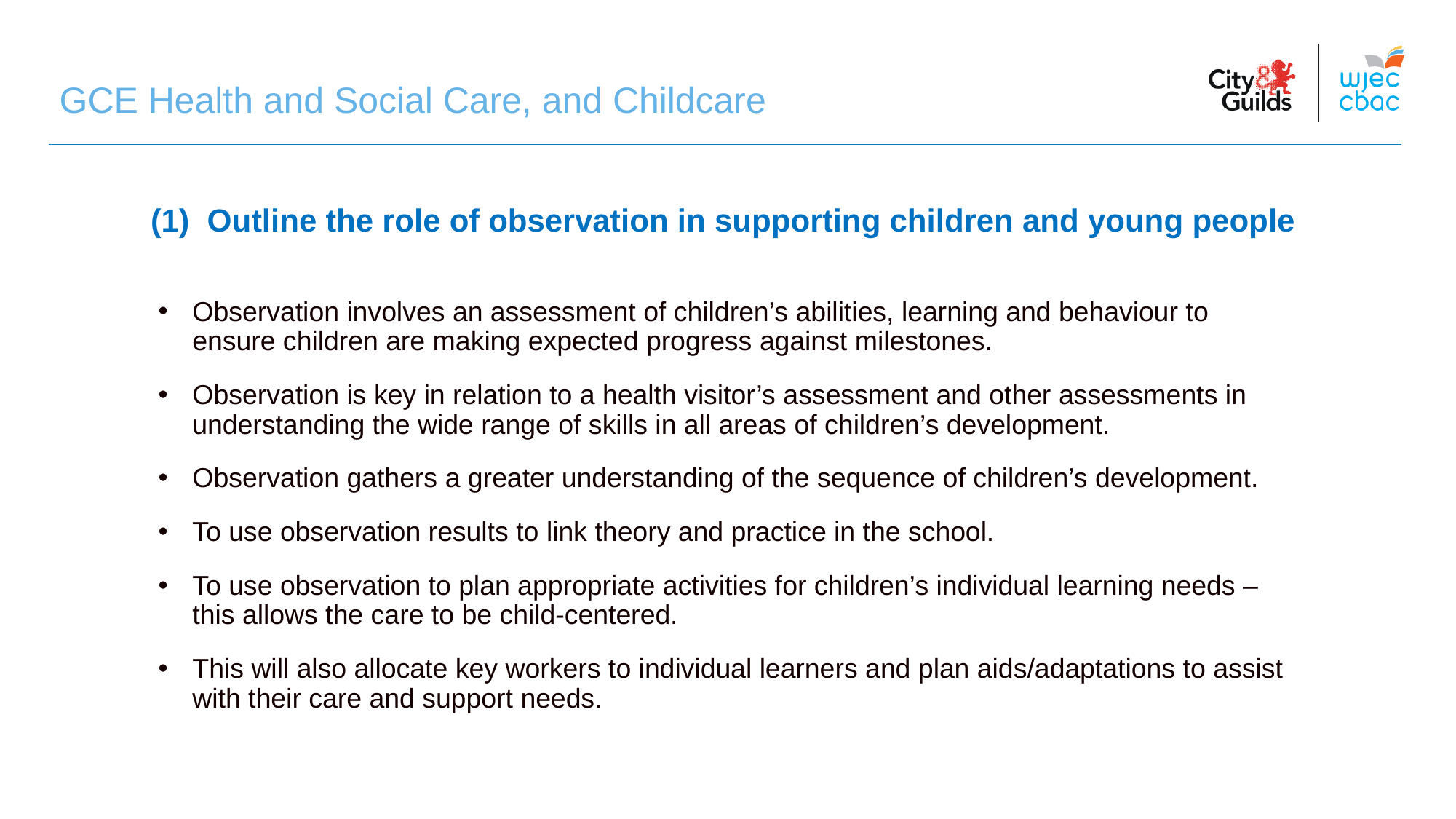

GCE Health and Social Care, and Childcare
# (1)  Outline the role of observation in supporting children and young people
Observation involves an assessment of children’s abilities, learning and behaviour to ensure children are making expected progress against milestones.
Observation is key in relation to a health visitor’s assessment and other assessments in understanding the wide range of skills in all areas of children’s development.
Observation gathers a greater understanding of the sequence of children’s development.
To use observation results to link theory and practice in the school.
To use observation to plan appropriate activities for children’s individual learning needs – this allows the care to be child-centered.
This will also allocate key workers to individual learners and plan aids/adaptations to assist with their care and support needs.